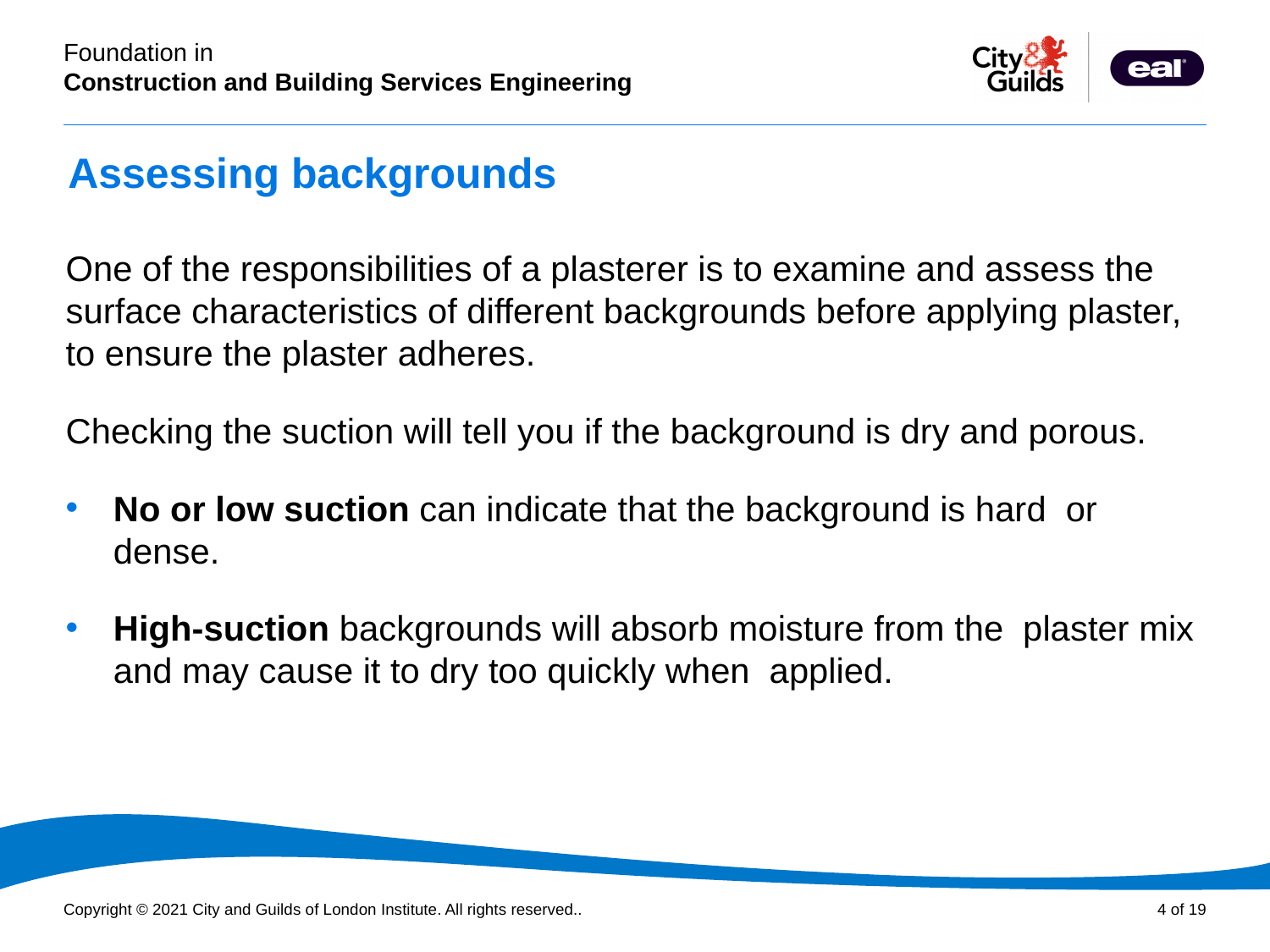

# Assessing backgrounds
One of the responsibilities of a plasterer is to examine and assess the surface characteristics of different backgrounds before applying plaster, to ensure the plaster adheres.
Checking the suction will tell you if the background is dry and porous.
No or low suction can indicate that the background is hard  or dense.
High-suction backgrounds will absorb moisture from the  plaster mix and may cause it to dry too quickly when  applied.